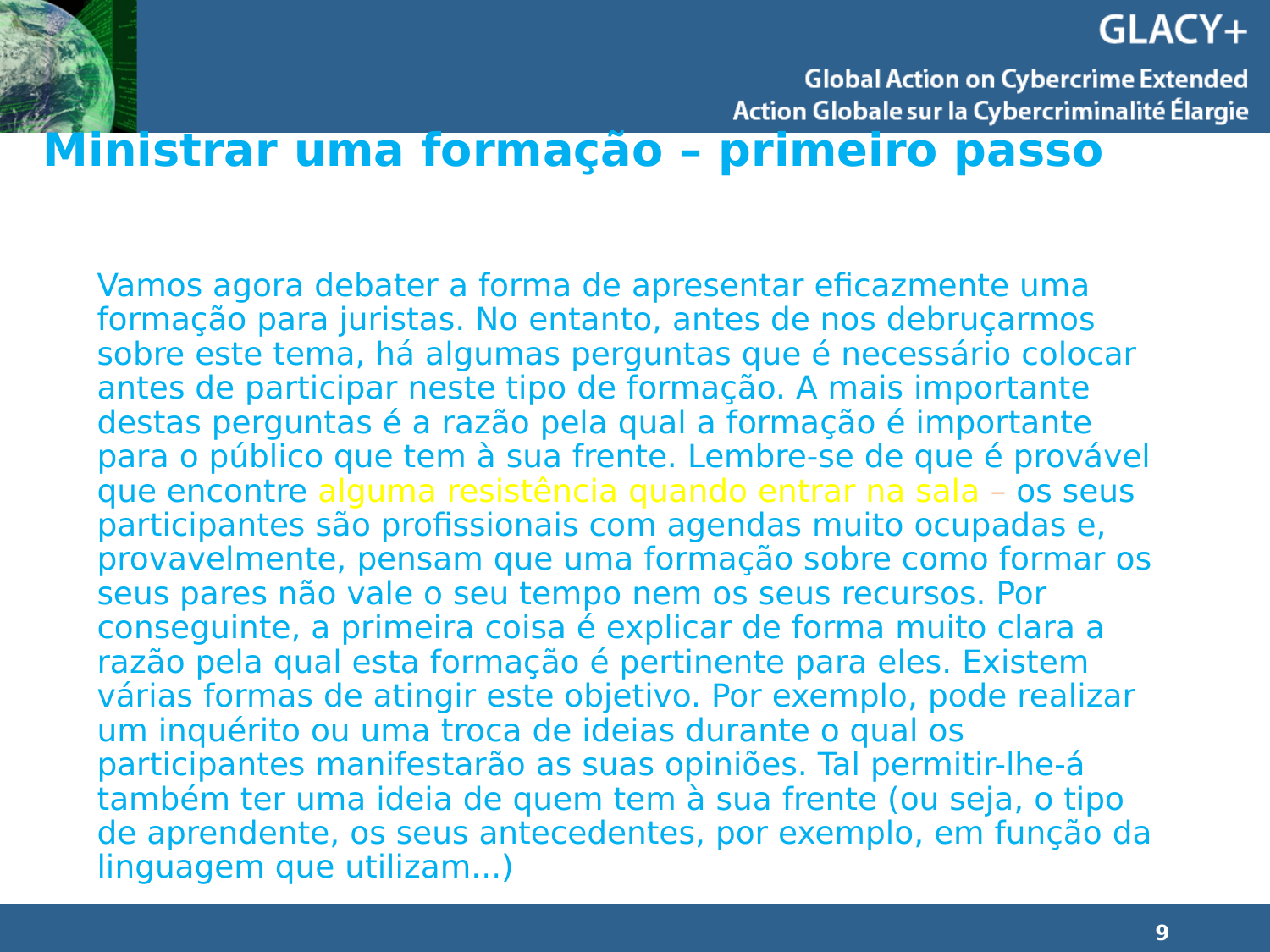

# Ministrar uma formação – primeiro passo
Vamos agora debater a forma de apresentar eficazmente uma formação para juristas. No entanto, antes de nos debruçarmos sobre este tema, há algumas perguntas que é necessário colocar antes de participar neste tipo de formação. A mais importante destas perguntas é a razão pela qual a formação é importante para o público que tem à sua frente. Lembre-se de que é provável que encontre alguma resistência quando entrar na sala – os seus participantes são profissionais com agendas muito ocupadas e, provavelmente, pensam que uma formação sobre como formar os seus pares não vale o seu tempo nem os seus recursos. Por conseguinte, a primeira coisa é explicar de forma muito clara a razão pela qual esta formação é pertinente para eles. Existem várias formas de atingir este objetivo. Por exemplo, pode realizar um inquérito ou uma troca de ideias durante o qual os participantes manifestarão as suas opiniões. Tal permitir-lhe-á também ter uma ideia de quem tem à sua frente (ou seja, o tipo de aprendente, os seus antecedentes, por exemplo, em função da linguagem que utilizam...)

9